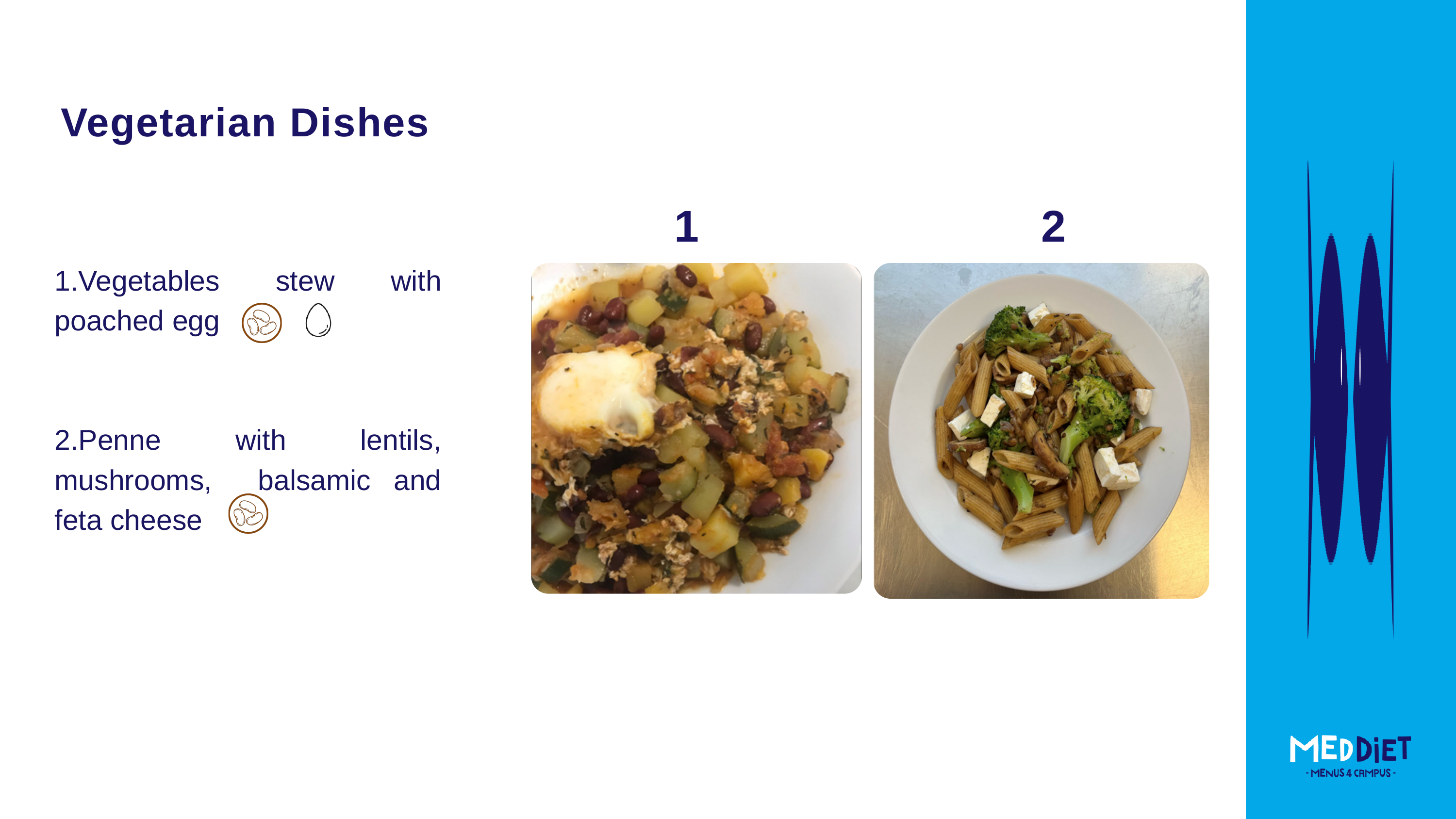

Vegetarian Dishes
1
2
1.Vegetables stew with poached egg

2.Penne with lentils, mushrooms,  balsamic and feta cheese